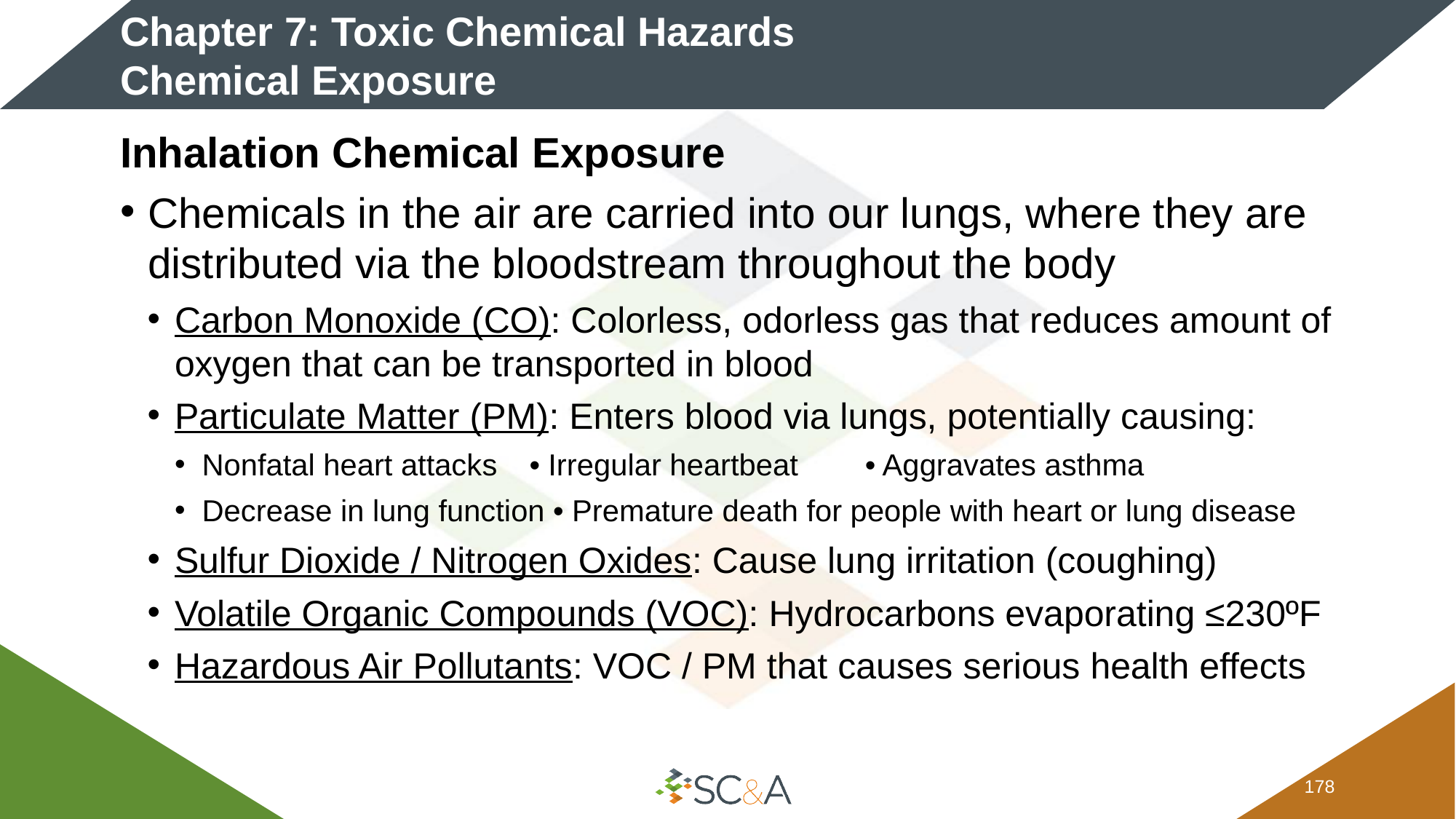

# Chapter 7: Toxic Chemical Hazards Chemical Exposure
Inhalation Chemical Exposure
Chemicals in the air are carried into our lungs, where they are distributed via the bloodstream throughout the body
Carbon Monoxide (CO): Colorless, odorless gas that reduces amount of oxygen that can be transported in blood
Particulate Matter (PM): Enters blood via lungs, potentially causing:
Nonfatal heart attacks	• Irregular heartbeat	 • Aggravates asthma
Decrease in lung function • Premature death for people with heart or lung disease
Sulfur Dioxide / Nitrogen Oxides: Cause lung irritation (coughing)
Volatile Organic Compounds (VOC): Hydrocarbons evaporating ≤230ºF
Hazardous Air Pollutants: VOC / PM that causes serious health effects
178